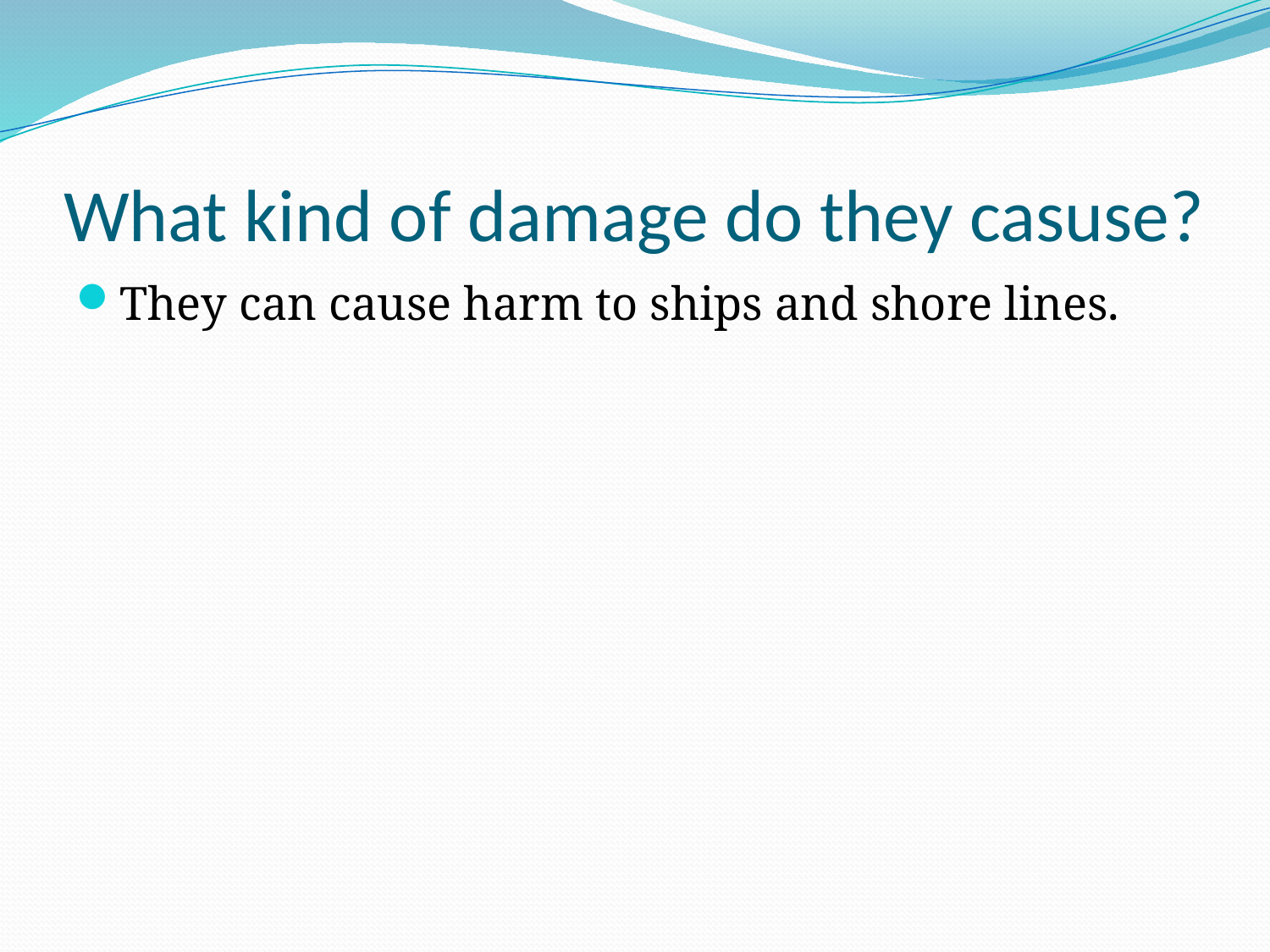

# What kind of damage do they casuse?
They can cause harm to ships and shore lines.